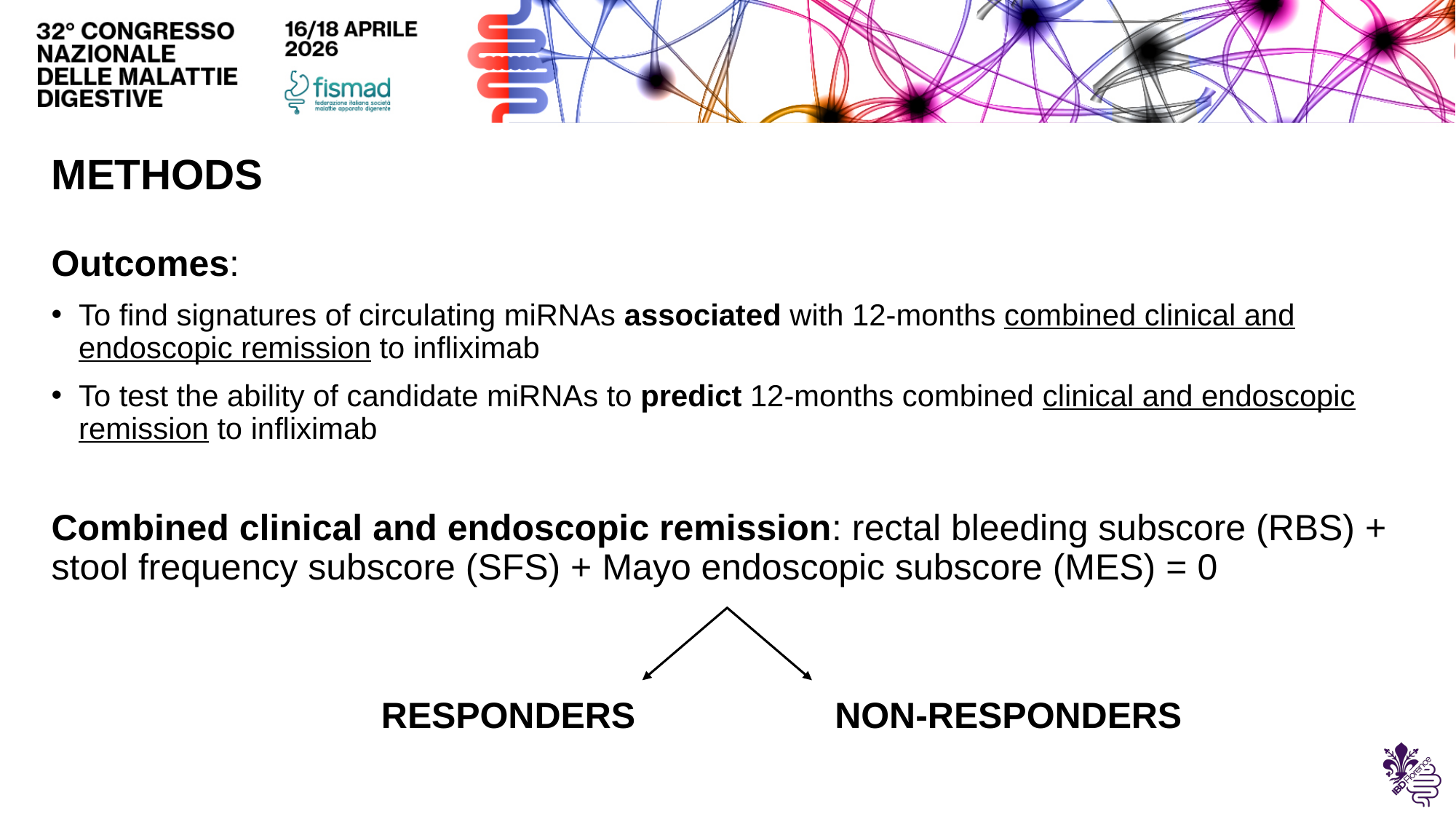

METHODS
Outcomes:
To find signatures of circulating miRNAs associated with 12-months combined clinical and endoscopic remission to infliximab
To test the ability of candidate miRNAs to predict 12-months combined clinical and endoscopic remission to infliximab

Combined clinical and endoscopic remission: rectal bleeding subscore (RBS) + stool frequency subscore (SFS) + Mayo endoscopic subscore (MES) = 0
RESPONDERS
NON-RESPONDERS